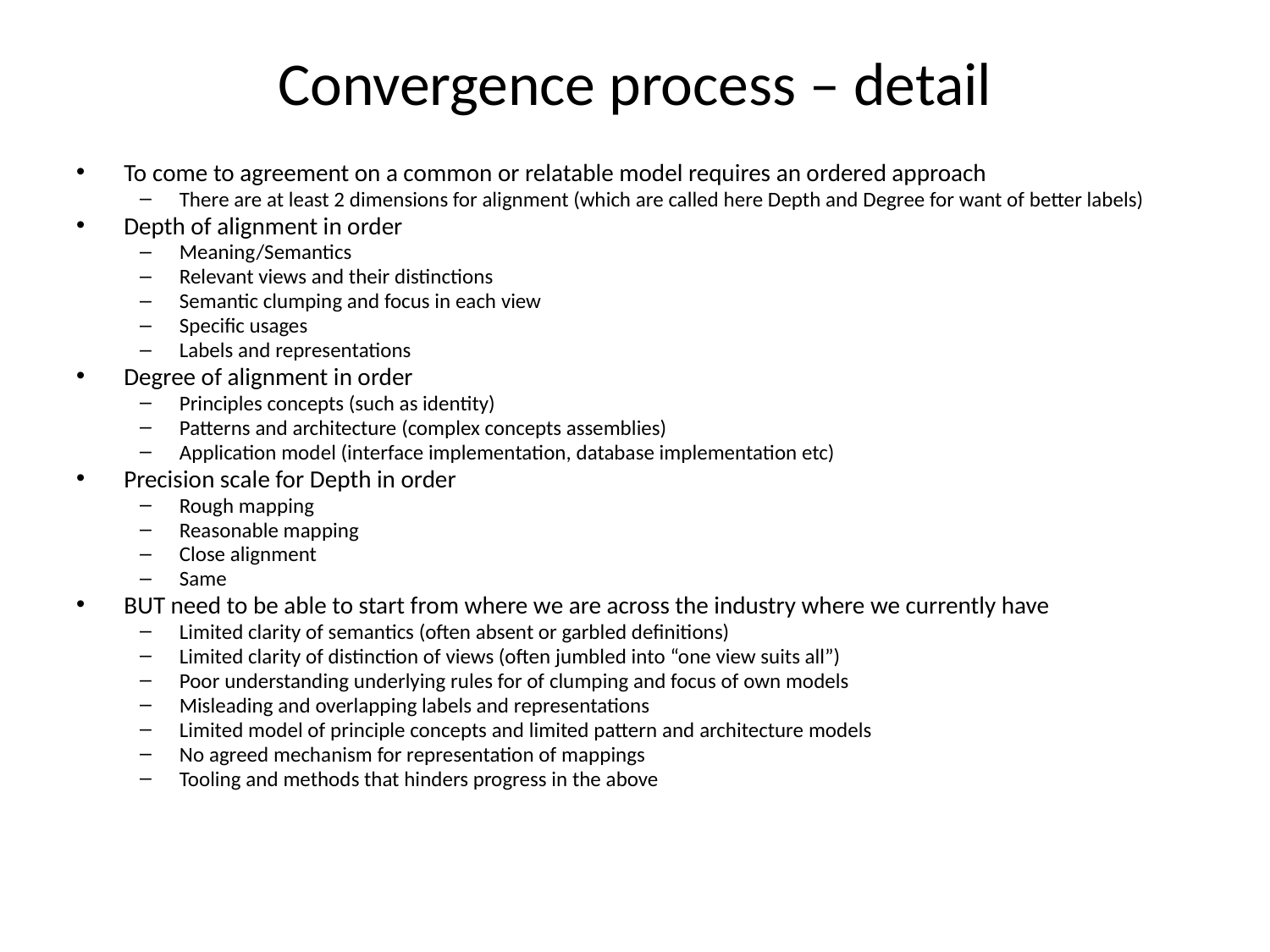

# Convergence process – detail
To come to agreement on a common or relatable model requires an ordered approach
There are at least 2 dimensions for alignment (which are called here Depth and Degree for want of better labels)
Depth of alignment in order
Meaning/Semantics
Relevant views and their distinctions
Semantic clumping and focus in each view
Specific usages
Labels and representations
Degree of alignment in order
Principles concepts (such as identity)
Patterns and architecture (complex concepts assemblies)
Application model (interface implementation, database implementation etc)
Precision scale for Depth in order
Rough mapping
Reasonable mapping
Close alignment
Same
BUT need to be able to start from where we are across the industry where we currently have
Limited clarity of semantics (often absent or garbled definitions)
Limited clarity of distinction of views (often jumbled into “one view suits all”)
Poor understanding underlying rules for of clumping and focus of own models
Misleading and overlapping labels and representations
Limited model of principle concepts and limited pattern and architecture models
No agreed mechanism for representation of mappings
Tooling and methods that hinders progress in the above